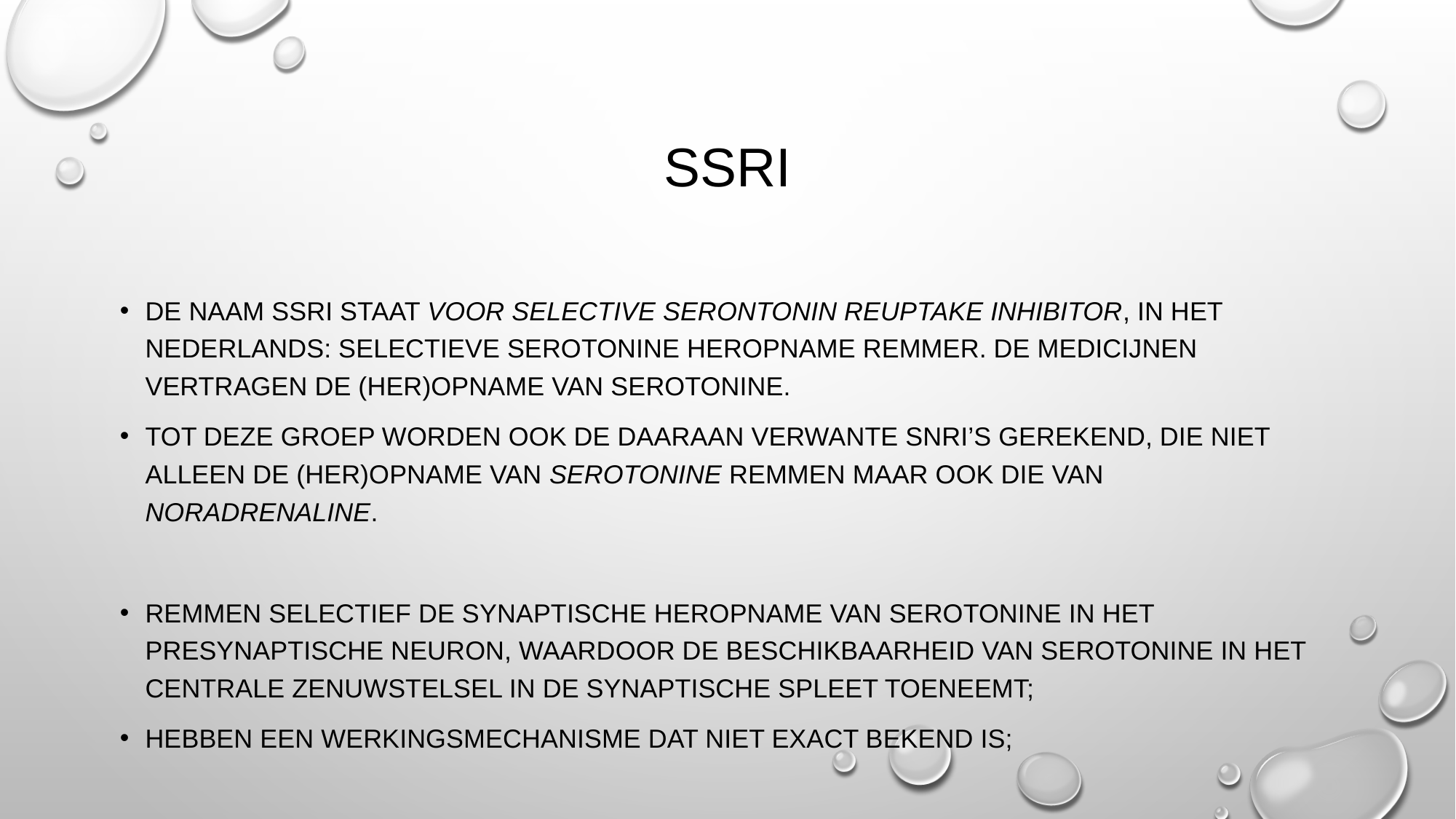

# SSRI
De naam SSRI staat voor Selective Serontonin Reuptake Inhibitor, in het Nederlands: selectieve serotonine heropname remmer. De medicijnen vertragen de (her)opname van serotonine.
Tot deze groep worden ook de daaraan verwante SNRI’s gerekend, die niet alleen de (her)opname van serotonine remmen maar ook die van noradrenaline.

remmen selectief de synaptische heropname van serotonine in het presynaptische neuron, waardoor de beschikbaarheid van serotonine in het centrale zenuwstelsel in de synaptische spleet toeneemt;
hebben een werkingsmechanisme dat niet exact bekend is;